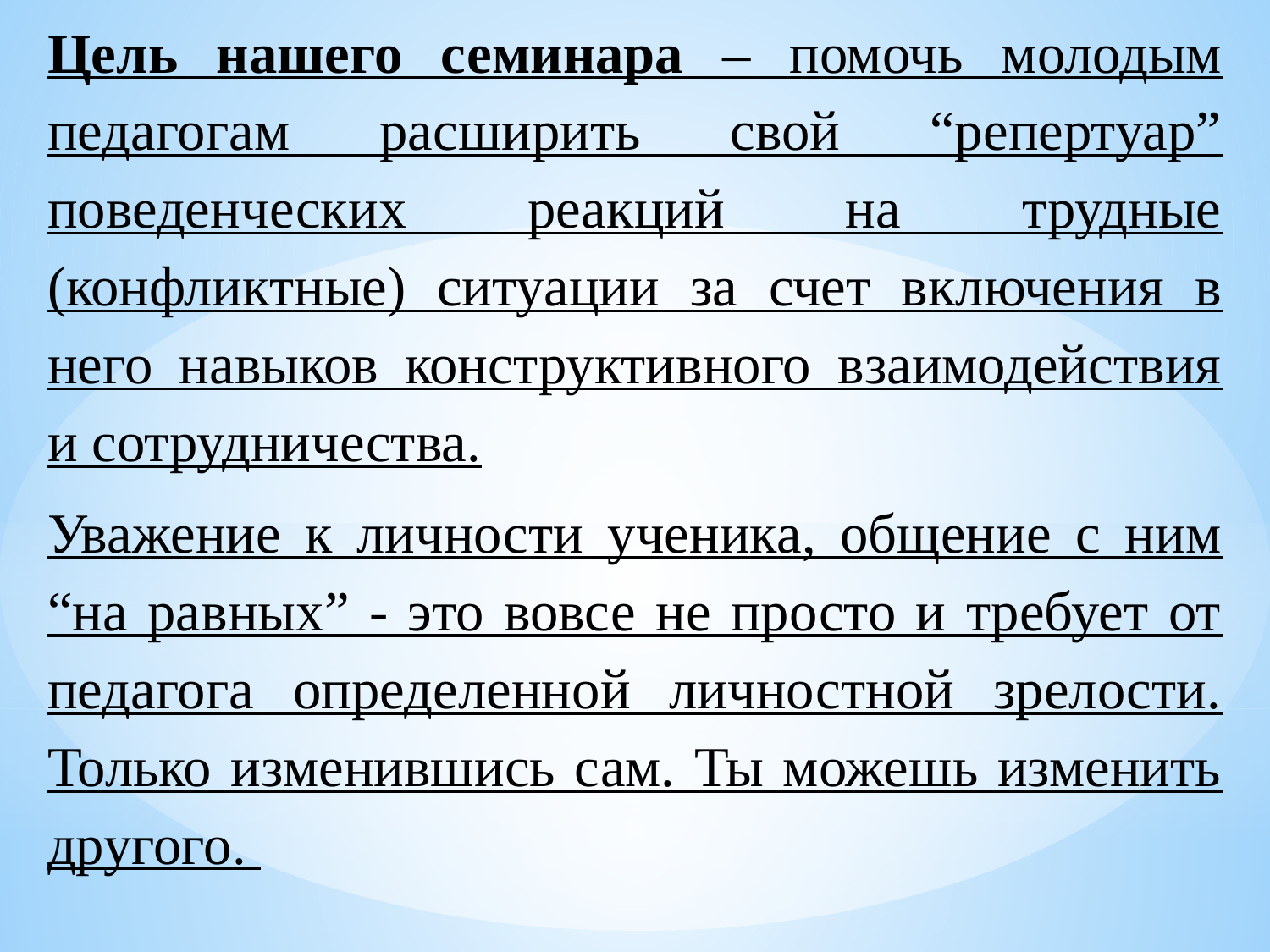

Цель нашего семинара – помочь молодым педагогам расширить свой “репертуар” поведенческих реакций на трудные (конфликтные) ситуации за счет включения в него навыков конструктивного взаимодействия и сотрудничества.
Уважение к личности ученика, общение с ним “на равных” - это вовсе не просто и требует от педагога определенной личностной зрелости. Только изменившись сам. Ты можешь изменить другого.